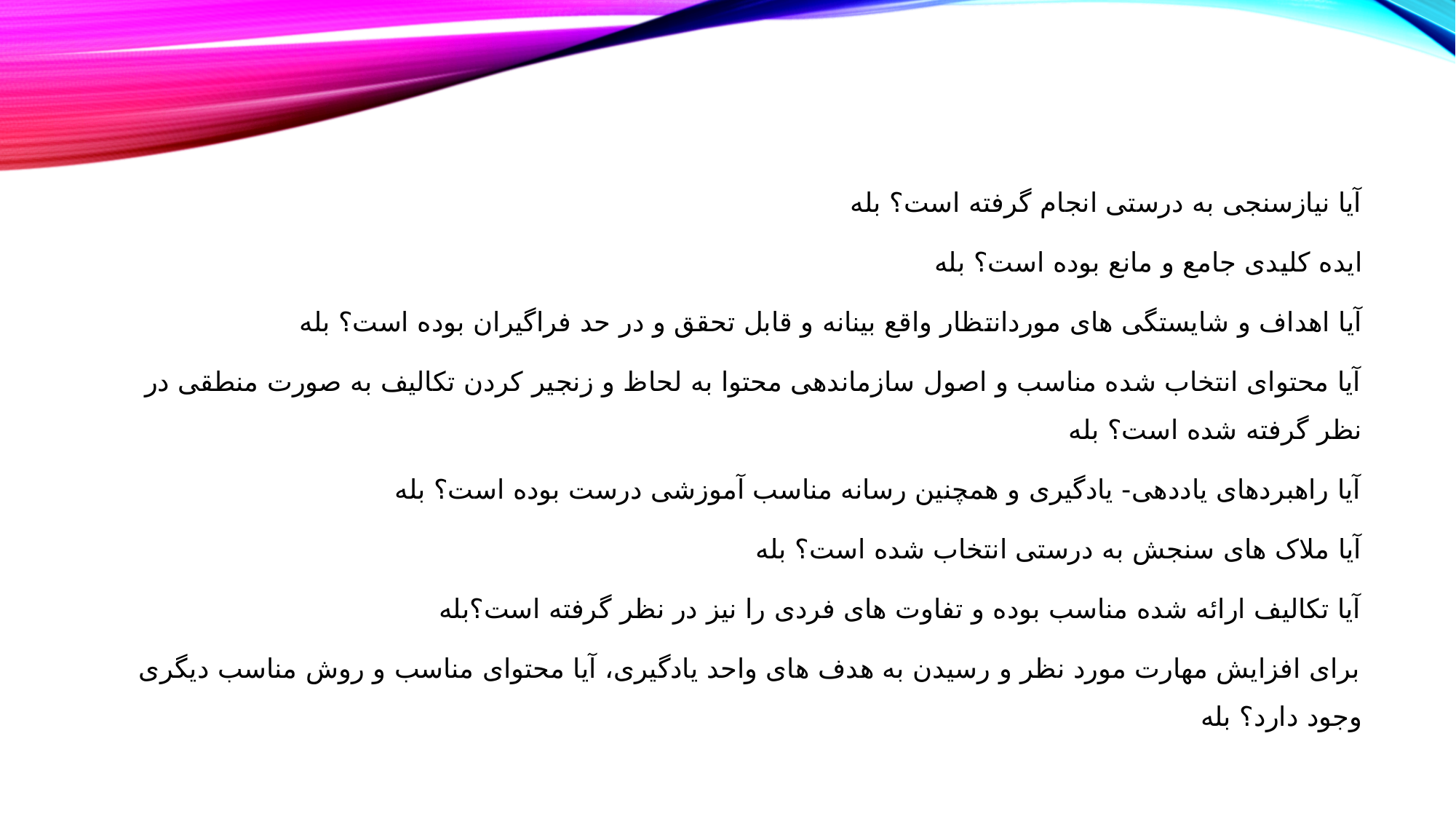

آیا نیازسنجی به درستی انجام گرفته است؟ بله
ایده کلیدی جامع و مانع بوده است؟ بله
آیا اهداف و شایستگی های موردانتظار واقع بینانه و قابل تحقق و در حد فراگیران بوده است؟ بله
آیا محتوای انتخاب شده مناسب و اصول سازماندهی محتوا به لحاظ و زنجیر کردن تکالیف به صورت منطقی در نظر گرفته شده است؟ بله
آیا راهبردهای یاددهی- یادگیری و همچنین رسانه مناسب آموزشی درست بوده است؟ بله
آیا ملاک های سنجش به درستی انتخاب شده است؟ بله
آیا تکالیف ارائه شده مناسب بوده و تفاوت های فردی را نیز در نظر گرفته است؟بله
برای افزایش مهارت مورد نظر و رسیدن به هدف های واحد یادگیری، آیا محتوای مناسب و روش مناسب دیگری وجود دارد؟ بله